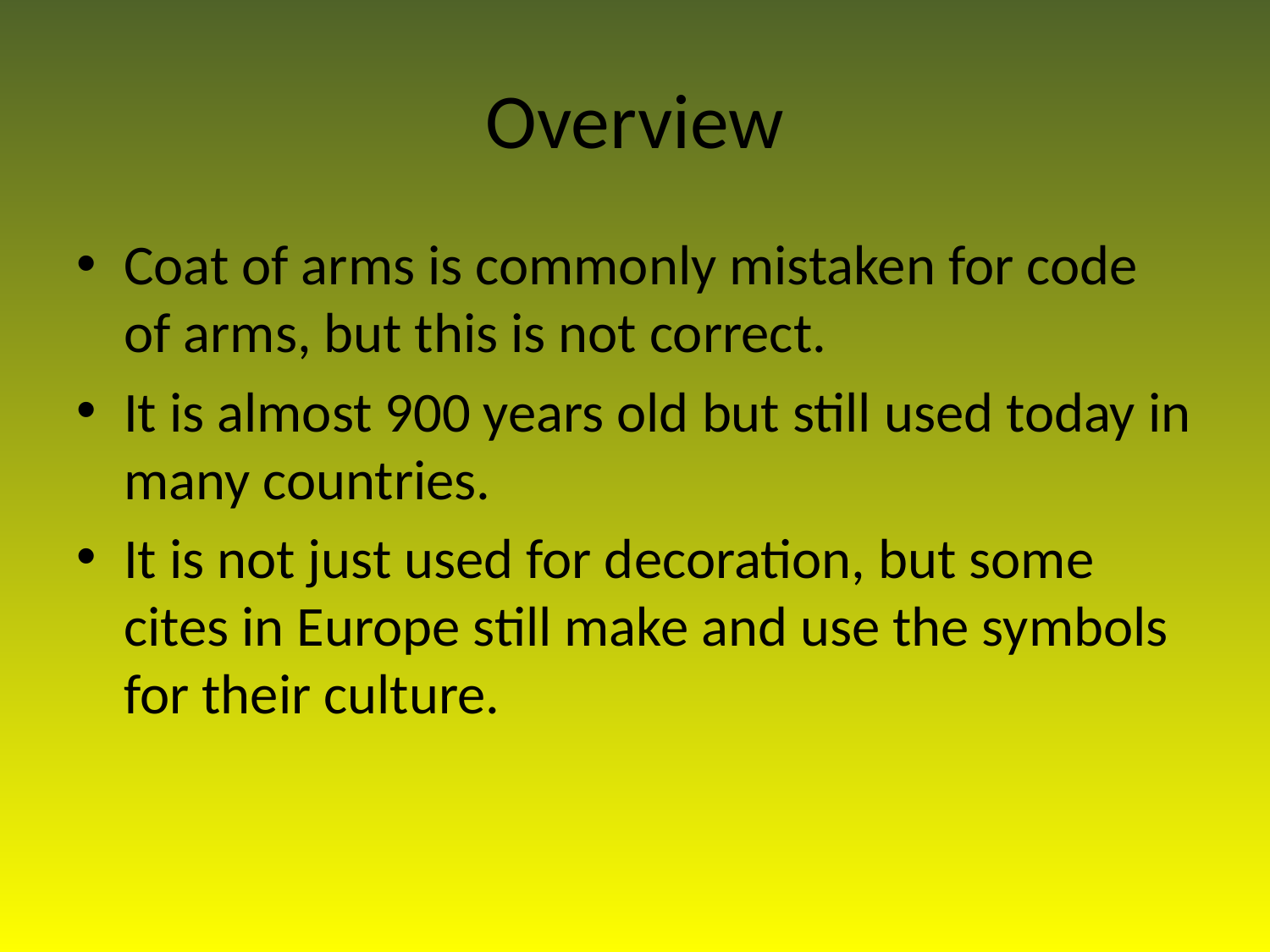

# Overview
Coat of arms is commonly mistaken for code of arms, but this is not correct.
It is almost 900 years old but still used today in many countries.
It is not just used for decoration, but some cites in Europe still make and use the symbols for their culture.